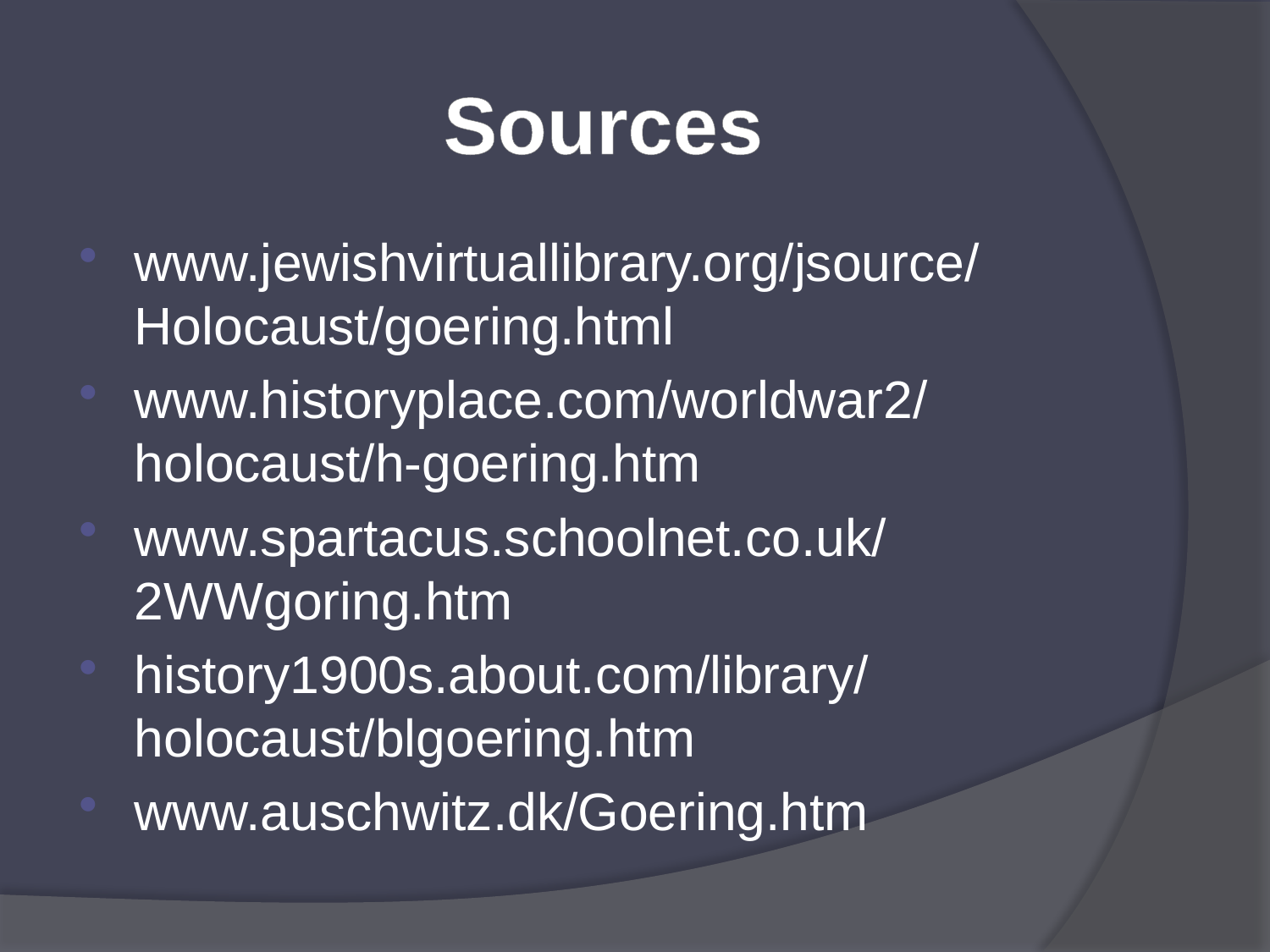

# Sources
www.jewishvirtuallibrary.org/jsource/Holocaust/goering.html
www.historyplace.com/worldwar2/holocaust/h-goering.htm
www.spartacus.schoolnet.co.uk/2WWgoring.htm
history1900s.about.com/library/holocaust/blgoering.htm
www.auschwitz.dk/Goering.htm